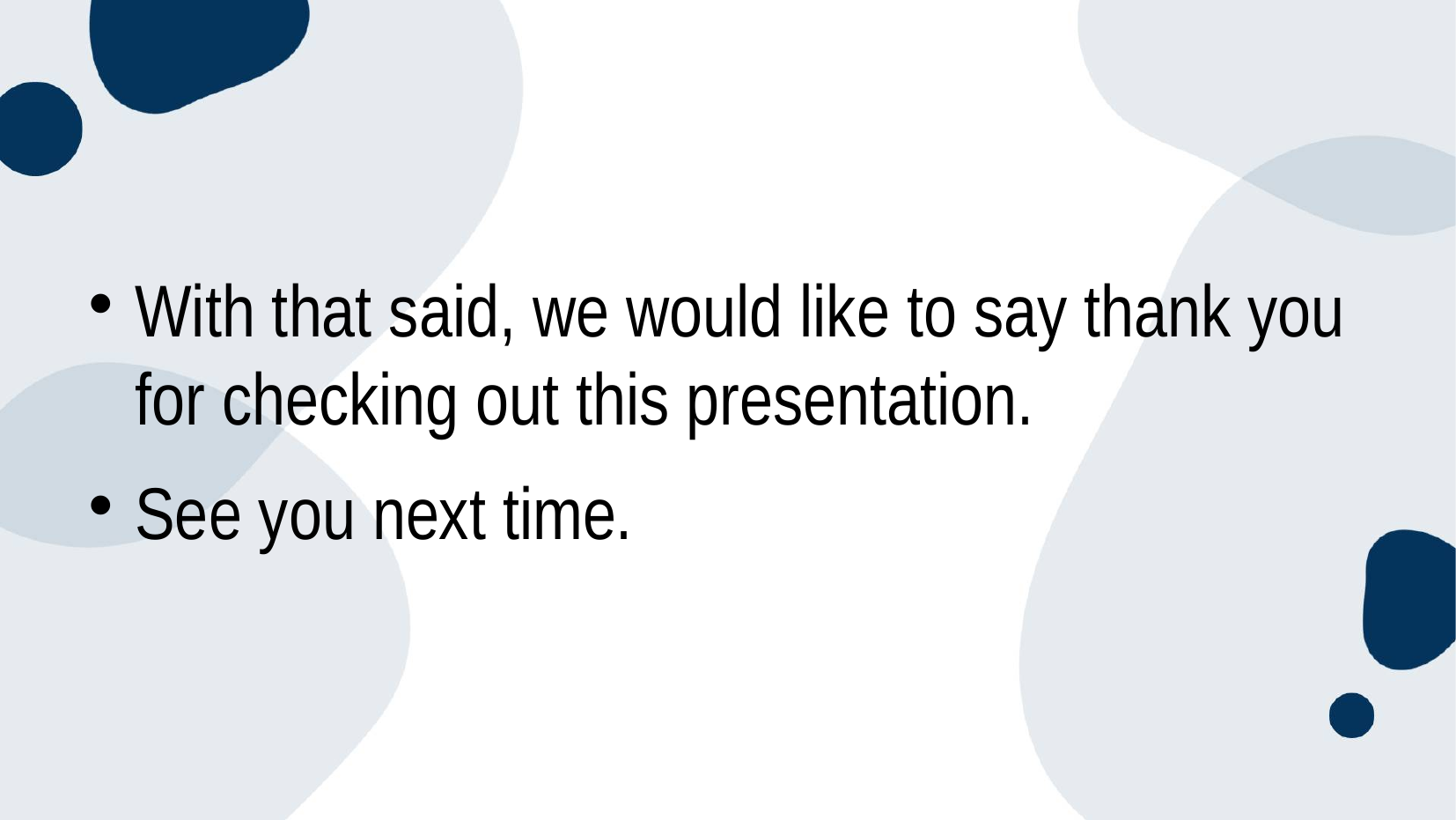

#
With that said, we would like to say thank you for checking out this presentation.
See you next time.